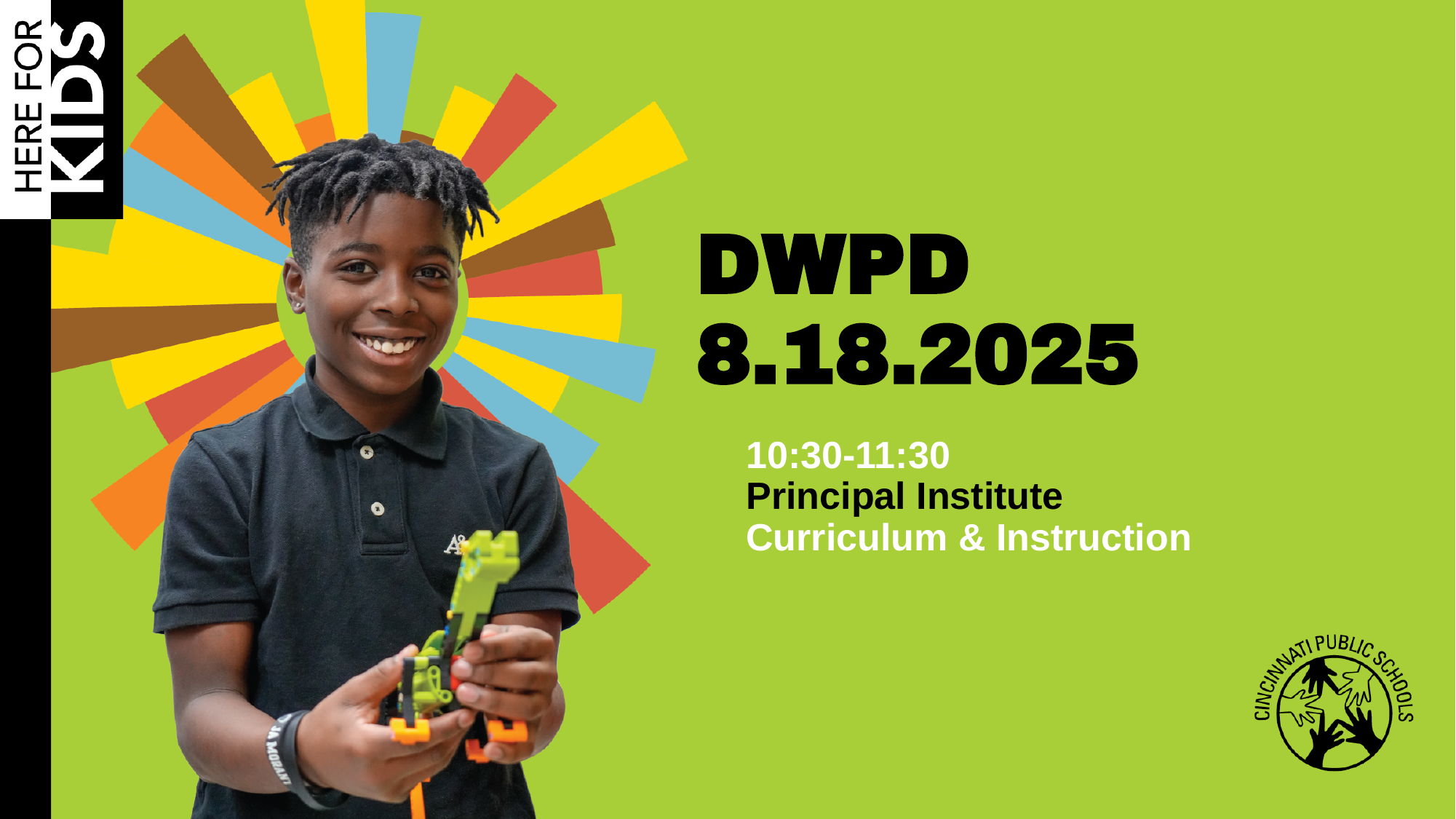

# DWPD 8.18.2025
10:30-11:30
Principal Institute
Curriculum & Instruction